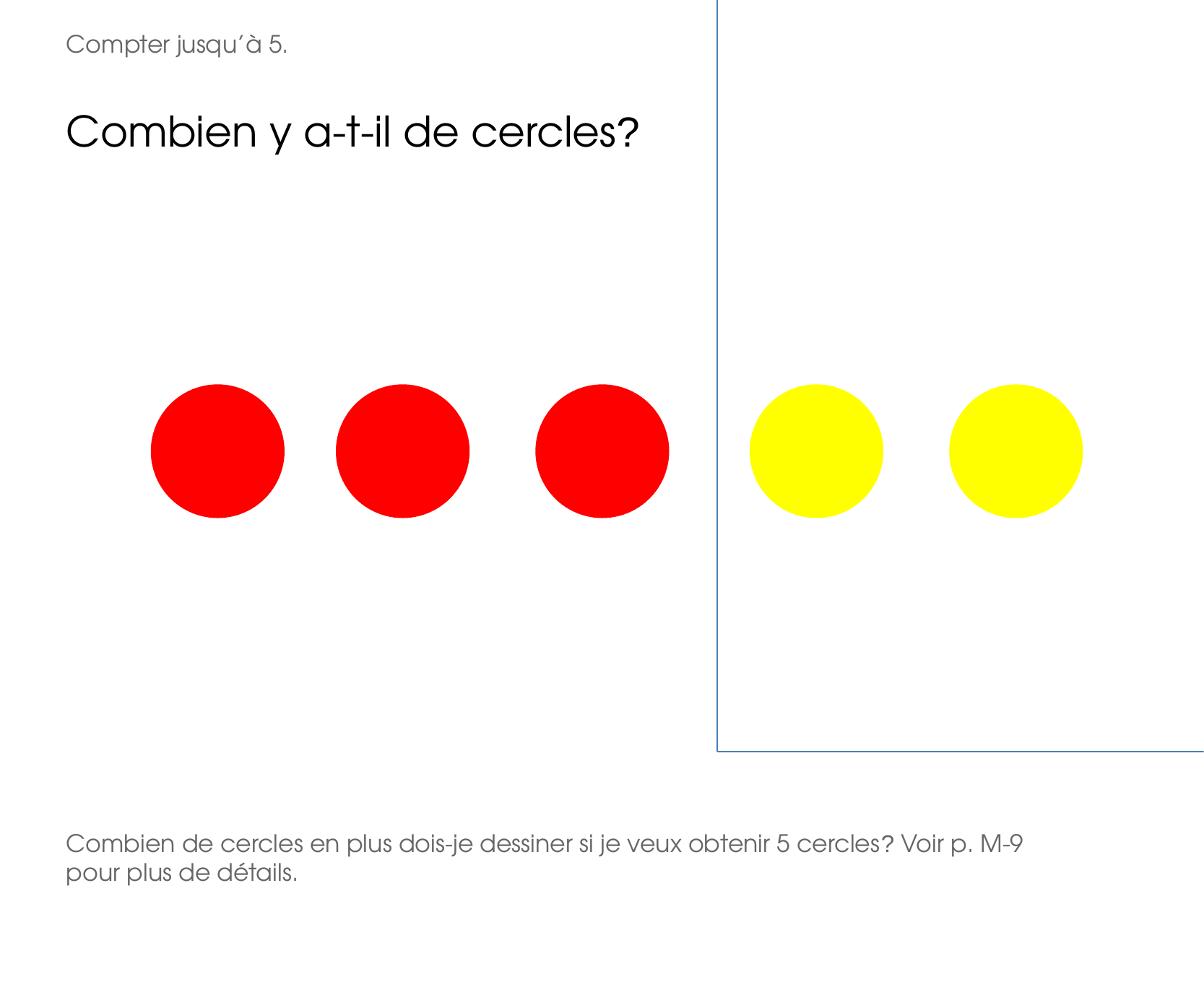

Compter jusqu’à 5.
Combien y a-t-il de cercles?

Combien de cercles en plus dois-je dessiner si je veux obtenir 5 cercles? Voir p. M-9 pour plus de détails.